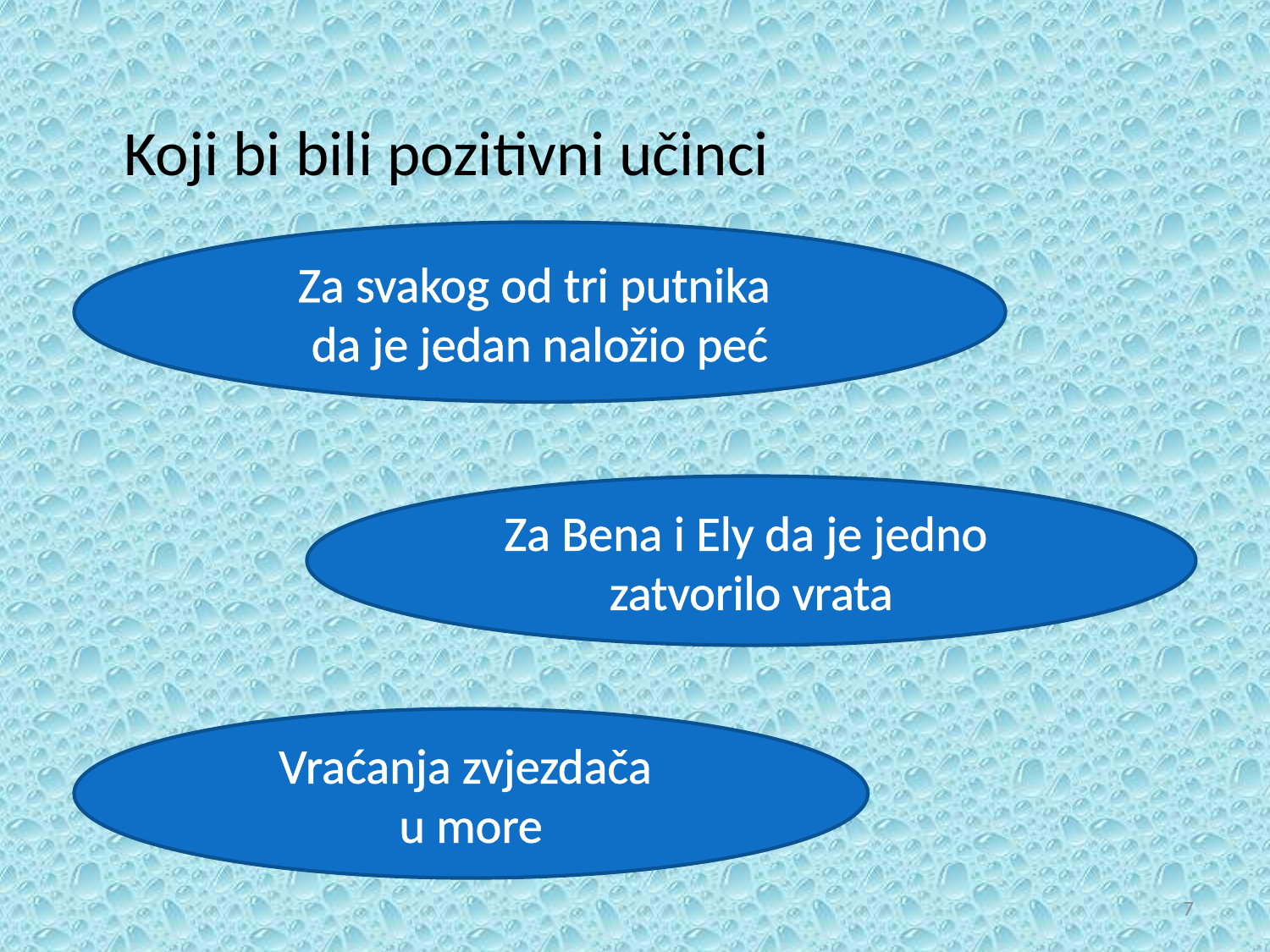

Koji bi bili pozitivni učinci
Za svakog od tri putnika
da je jedan naložio peć
Za Bena i Ely da je jedno
zatvorilo vrata
Vraćanja zvjezdača
u more
7